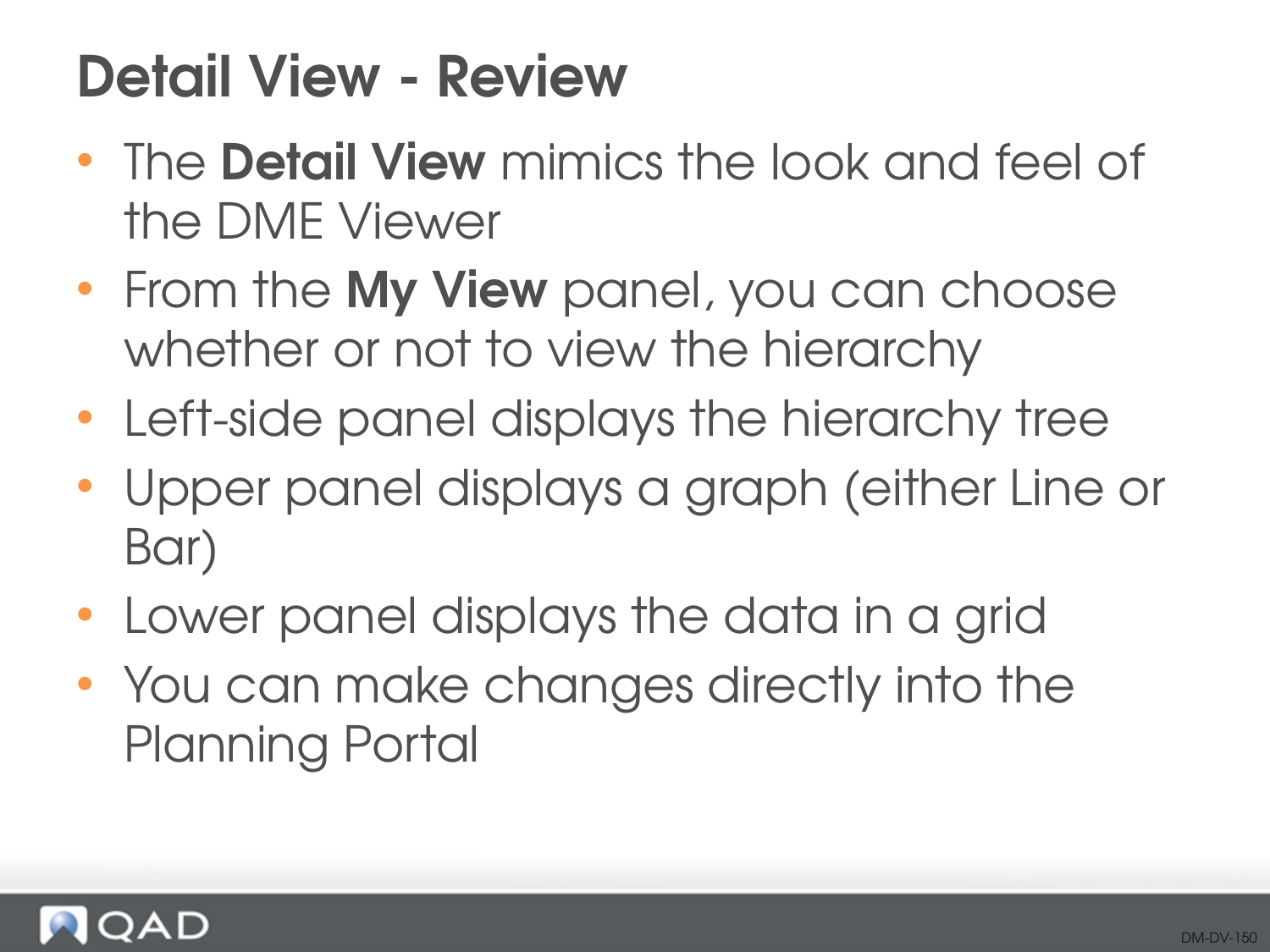

# Detail View - Review
The Detail View mimics the look and feel of the DME Viewer
From the My View panel, you can choose whether or not to view the hierarchy
Left-side panel displays the hierarchy tree
Upper panel displays a graph (either Line or Bar)
Lower panel displays the data in a grid
You can make changes directly into the Planning Portal

DM-DV-150